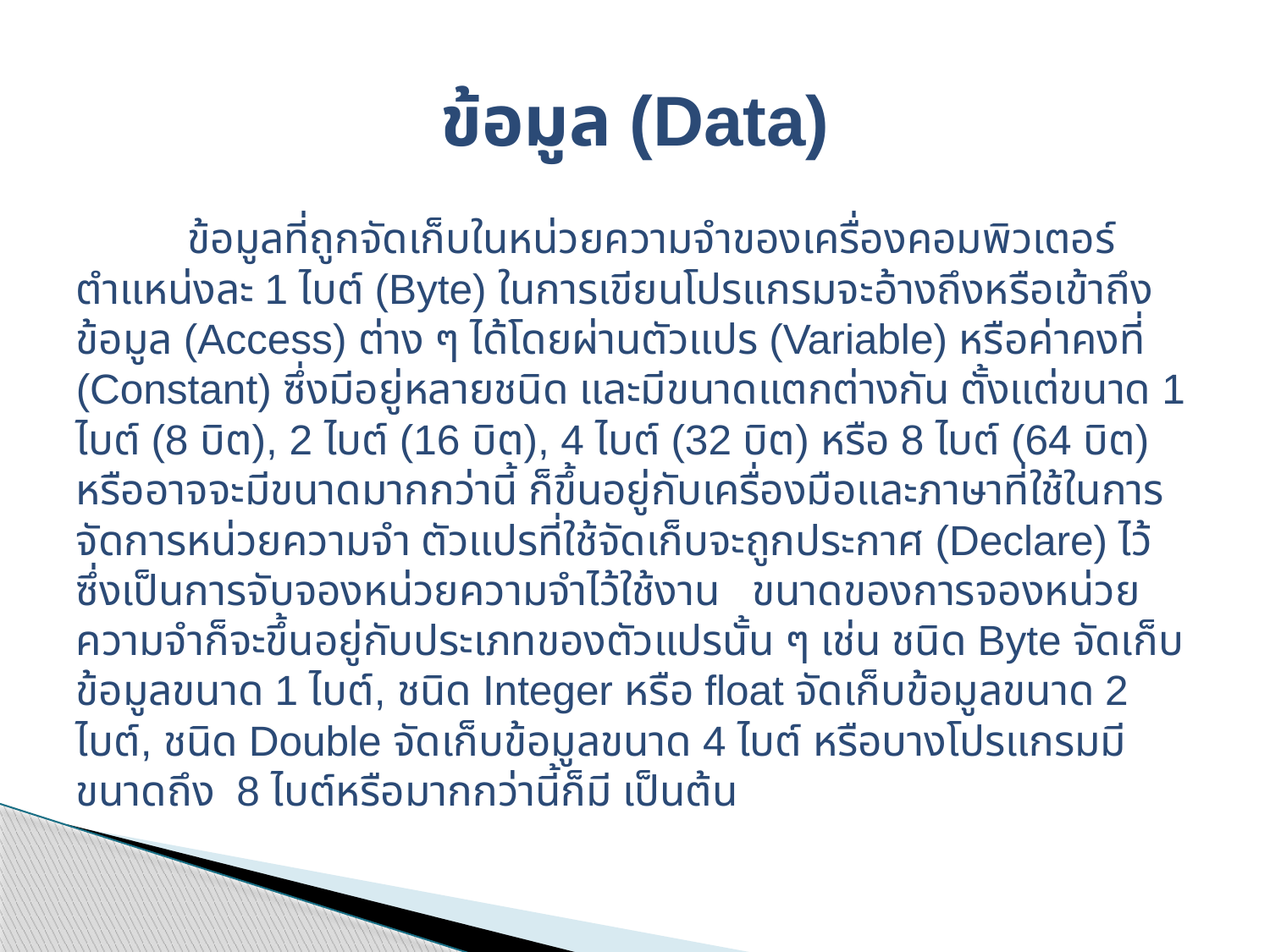

# ข้อมูล (Data)
	ข้อมูลที่ถูกจัดเก็บในหน่วยความจำของเครื่องคอมพิวเตอร์ตำแหน่งละ 1 ไบต์ (Byte) ในการเขียนโปรแกรมจะอ้างถึงหรือเข้าถึงข้อมูล (Access) ต่าง ๆ ได้โดยผ่านตัวแปร (Variable) หรือค่าคงที่ (Constant) ซึ่งมีอยู่หลายชนิด และมีขนาดแตกต่างกัน ตั้งแต่ขนาด 1 ไบต์ (8 บิต), 2 ไบต์ (16 บิต), 4 ไบต์ (32 บิต) หรือ 8 ไบต์ (64 บิต) หรืออาจจะมีขนาดมากกว่านี้ ก็ขึ้นอยู่กับเครื่องมือและภาษาที่ใช้ในการจัดการหน่วยความจำ ตัวแปรที่ใช้จัดเก็บจะถูกประกาศ (Declare) ไว้ ซึ่งเป็นการจับจองหน่วยความจำไว้ใช้งาน   ขนาดของการจองหน่วยความจำก็จะขึ้นอยู่กับประเภทของตัวแปรนั้น ๆ เช่น ชนิด Byte จัดเก็บข้อมูลขนาด 1 ไบต์, ชนิด Integer หรือ float จัดเก็บข้อมูลขนาด 2 ไบต์, ชนิด Double จัดเก็บข้อมูลขนาด 4 ไบต์ หรือบางโปรแกรมมีขนาดถึง  8 ไบต์หรือมากกว่านี้ก็มี เป็นต้น